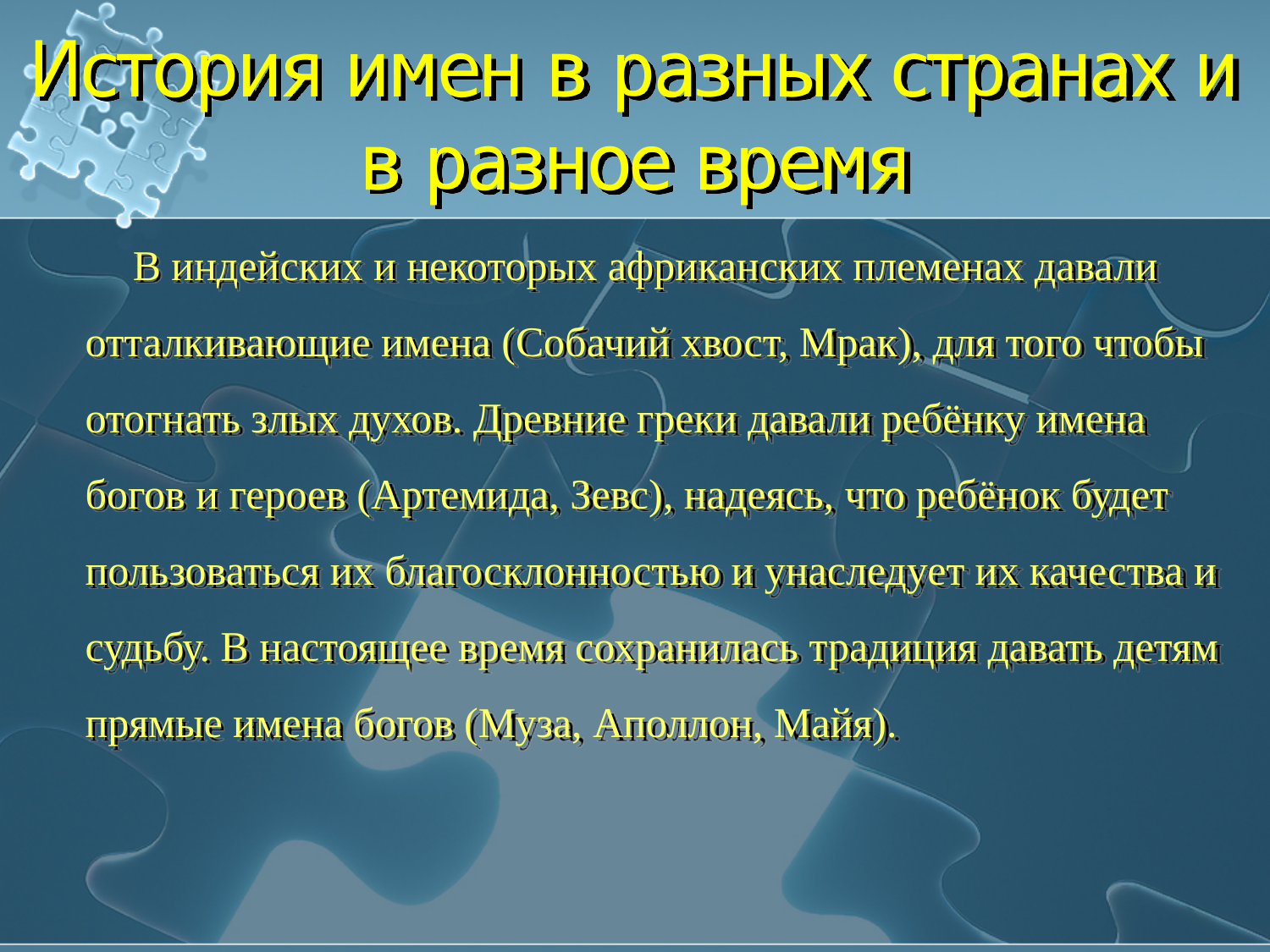

# История имен в разных странах и в разное время
В индейских и некоторых африканских племенах давали отталкивающие имена (Собачий хвост, Мрак), для того чтобы отогнать злых духов. Древние греки давали ребёнку имена богов и героев (Артемида, Зевс), надеясь, что ребёнок будет пользоваться их благосклонностью и унаследует их качества и судьбу. В настоящее время сохранилась традиция давать детям прямые имена богов (Муза, Аполлон, Майя).